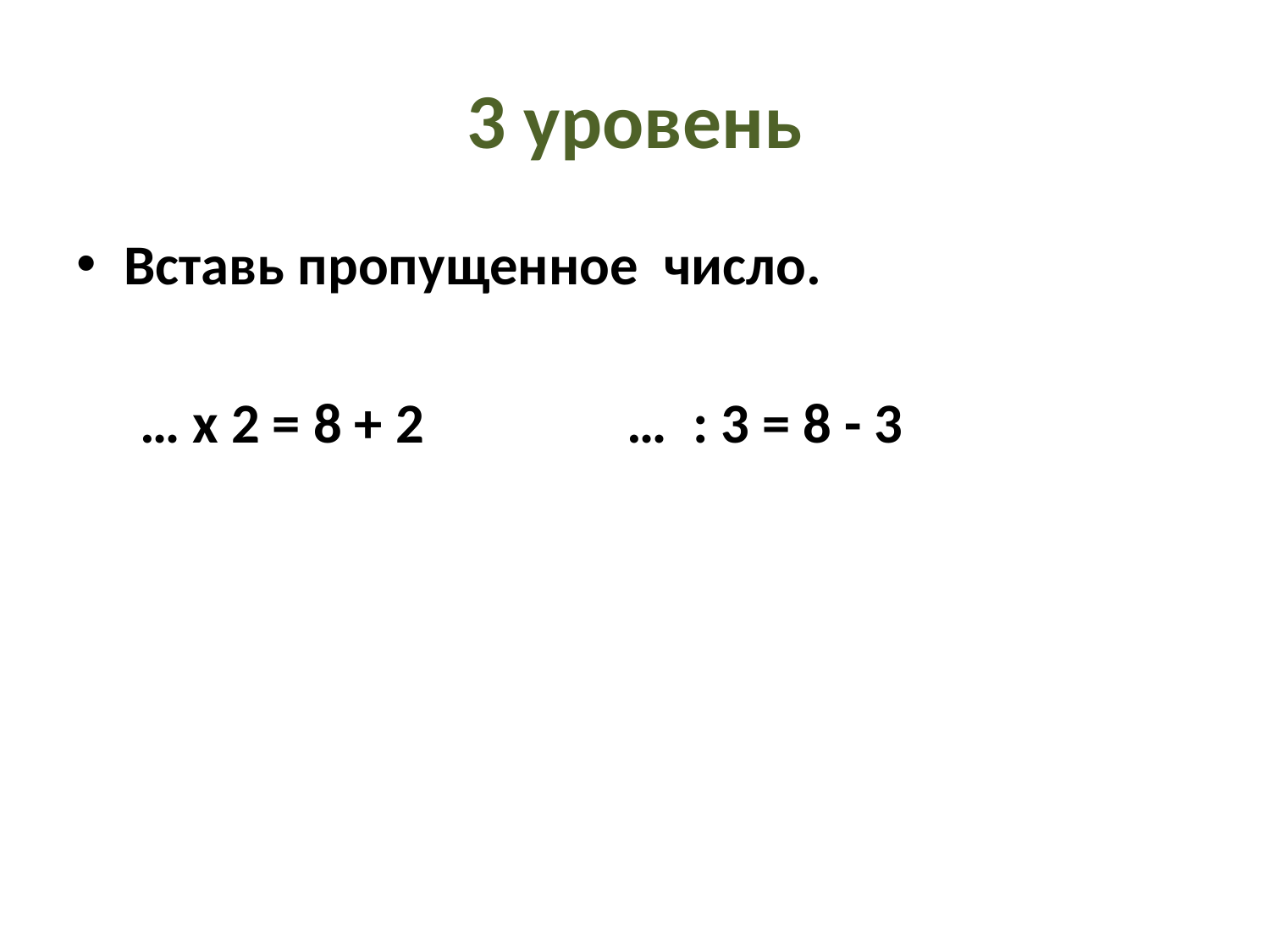

# 3 уровень
Вставь пропущенное  число.

     … х 2 = 8 + 2                …  : 3 = 8 - 3